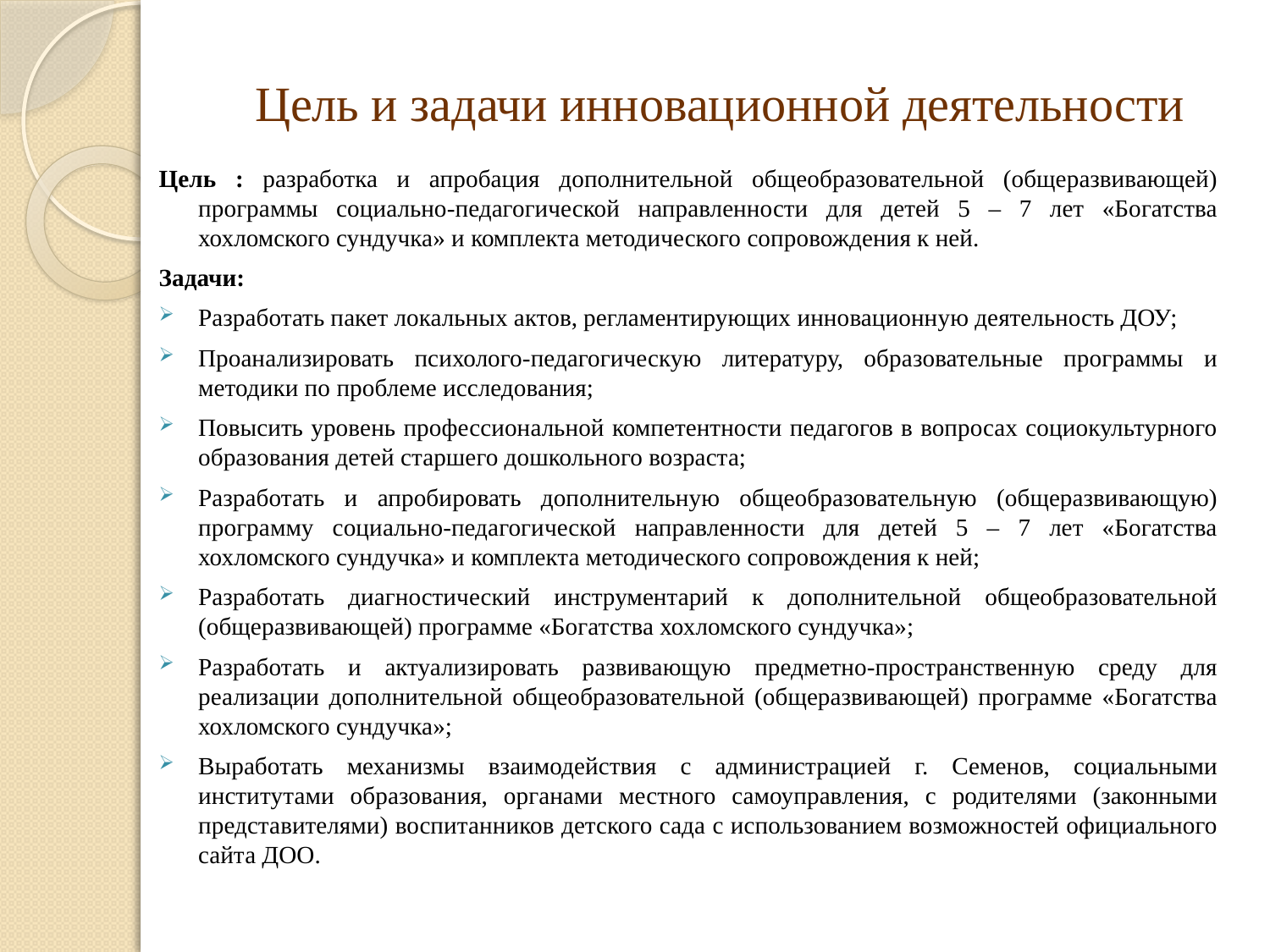

# Цель и задачи инновационной деятельности
Цель : разработка и апробация дополнительной общеобразовательной (общеразвивающей) программы социально-педагогической направленности для детей 5 – 7 лет «Богатства хохломского сундучка» и комплекта методического сопровождения к ней.
Задачи:
Разработать пакет локальных актов, регламентирующих инновационную деятельность ДОУ;
Проанализировать психолого-педагогическую литературу, образовательные программы и методики по проблеме исследования;
Повысить уровень профессиональной компетентности педагогов в вопросах социокультурного образования детей старшего дошкольного возраста;
Разработать и апробировать дополнительную общеобразовательную (общеразвивающую) программу социально-педагогической направленности для детей 5 – 7 лет «Богатства хохломского сундучка» и комплекта методического сопровождения к ней;
Разработать диагностический инструментарий к дополнительной общеобразовательной (общеразвивающей) программе «Богатства хохломского сундучка»;
Разработать и актуализировать развивающую предметно-пространственную среду для реализации дополнительной общеобразовательной (общеразвивающей) программе «Богатства хохломского сундучка»;
Выработать механизмы взаимодействия с администрацией г. Семенов, социальными институтами образования, органами местного самоуправления, с родителями (законными представителями) воспитанников детского сада с использованием возможностей официального сайта ДОО.